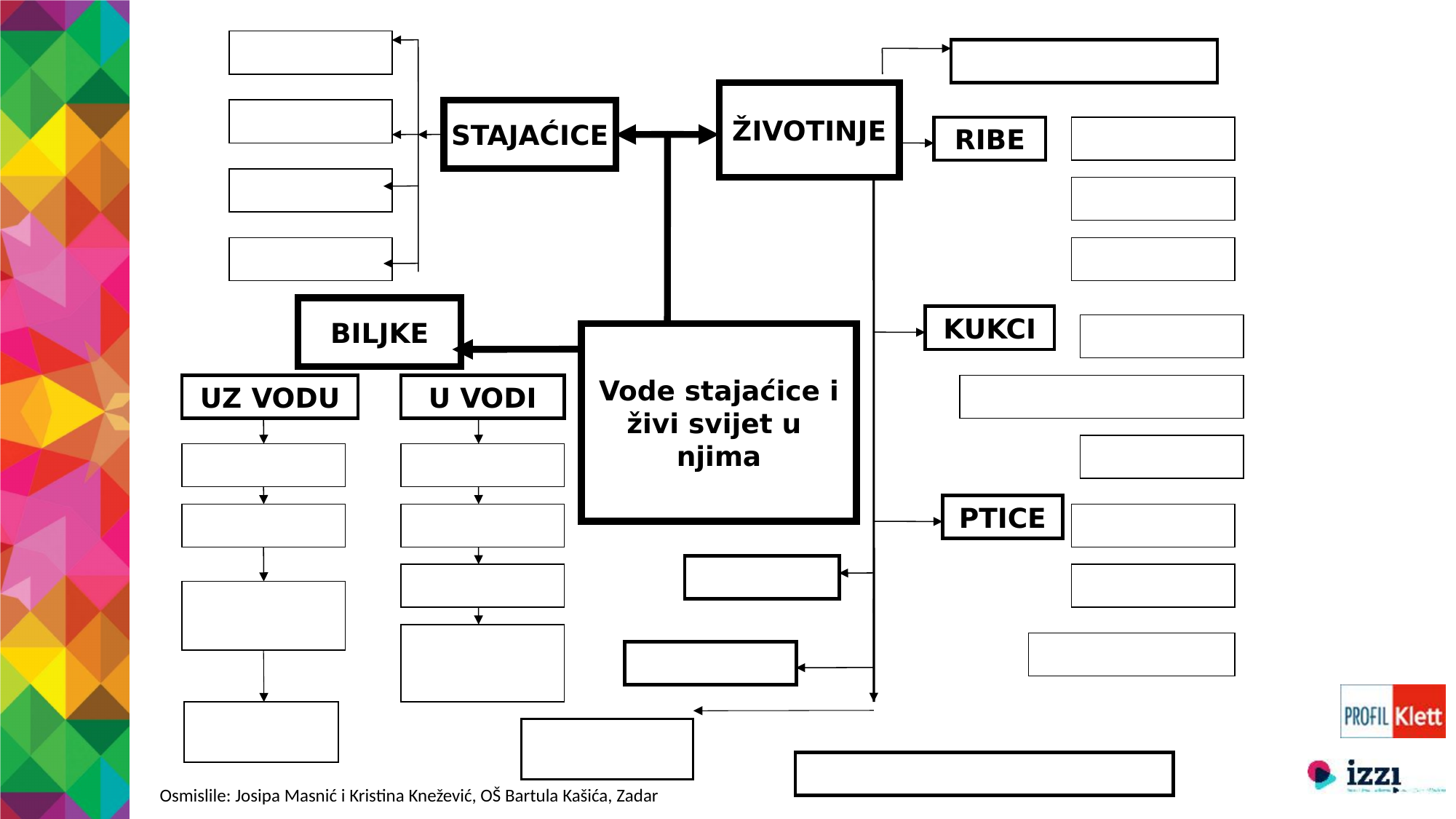

ŽIVOTINJE

STAJAĆICE
RIBE

BILJKE
KUKCI

Vode stajaćice i
živi svijet u
njima

UZ VODU
U VODI

PTICE

Osmislile: Josipa Masnić i Kristina Knežević, OŠ Bartula Kašića, Zadar